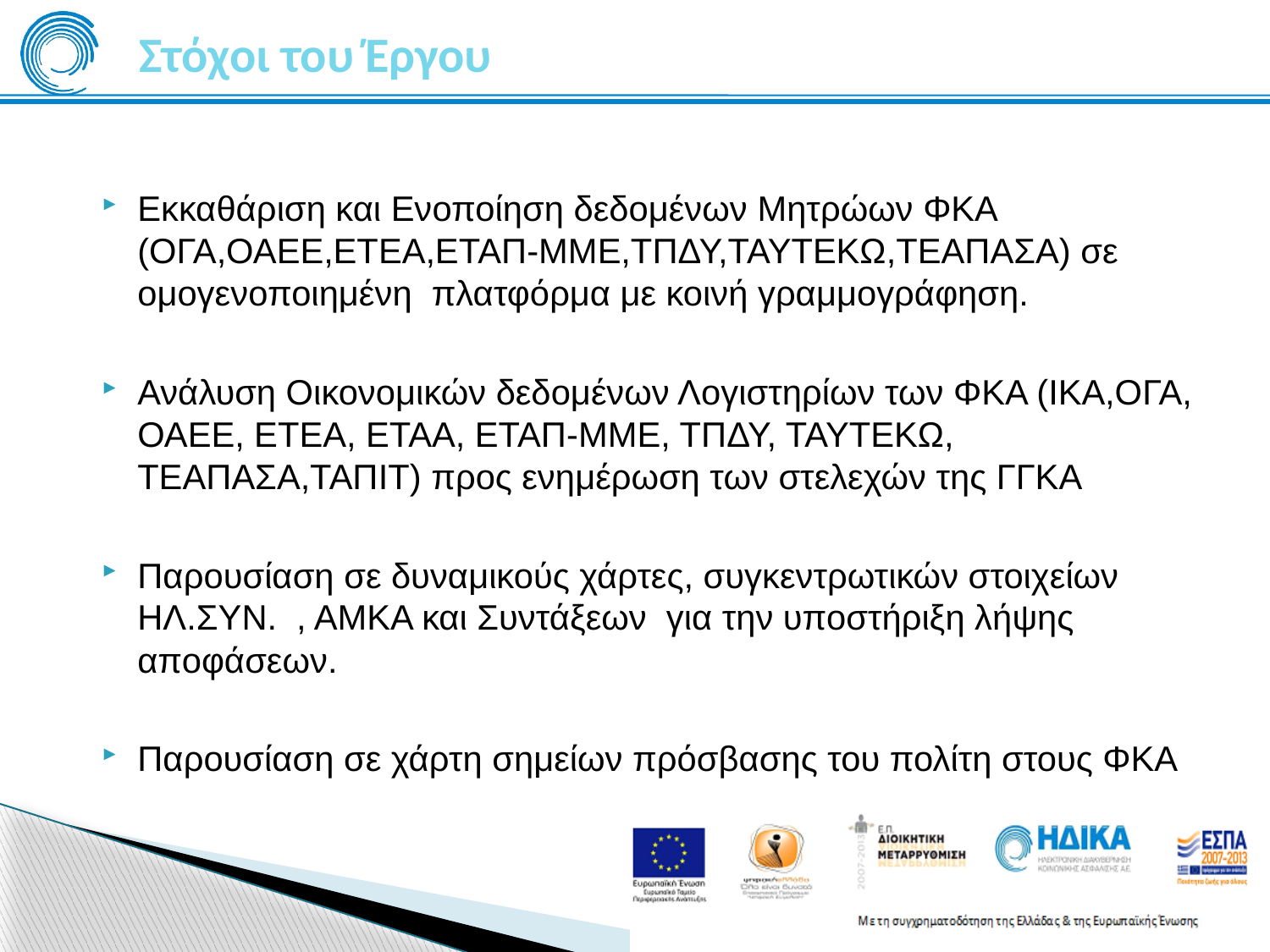

# Στόχοι του Έργου

Εκκαθάριση και Ενοποίηση δεδομένων Μητρώων ΦΚΑ (ΟΓΑ,ΟΑΕΕ,ΕΤΕΑ,ΕΤΑΠ-ΜΜΕ,ΤΠΔΥ,ΤΑΥΤΕΚΩ,ΤΕΑΠΑΣΑ) σε ομογενοποιημένη  πλατφόρμα με κοινή γραμμογράφηση.

Ανάλυση Οικονομικών δεδομένων Λογιστηρίων των ΦΚΑ (ΙΚΑ,ΟΓΑ, ΟΑΕΕ, ΕΤΕΑ, ΕΤΑΑ, ΕΤΑΠ-ΜΜΕ, ΤΠΔΥ, ΤΑΥΤΕΚΩ, ΤΕΑΠΑΣΑ,ΤΑΠΙΤ) προς ενημέρωση των στελεχών της ΓΓΚΑ

Παρουσίαση σε δυναμικούς χάρτες, συγκεντρωτικών στοιχείων ΗΛ.ΣΥΝ.  , ΑΜΚΑ και Συντάξεων  για την υποστήριξη λήψης αποφάσεων.

Παρουσίαση σε χάρτη σημείων πρόσβασης του πολίτη στους ΦΚΑ